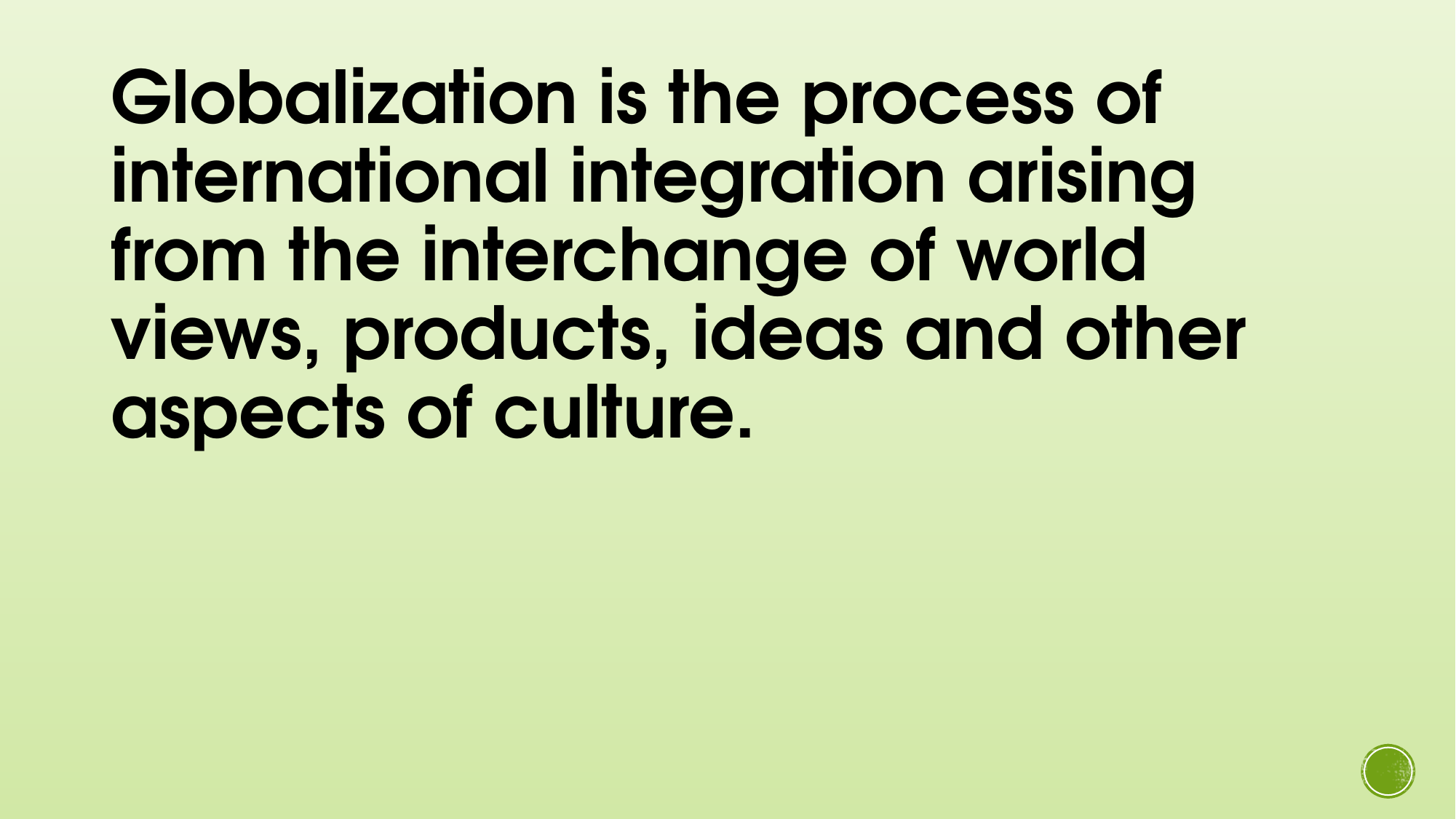

# Globalization is the process of international integration arising from the interchange of world views, products, ideas and other aspects of culture.